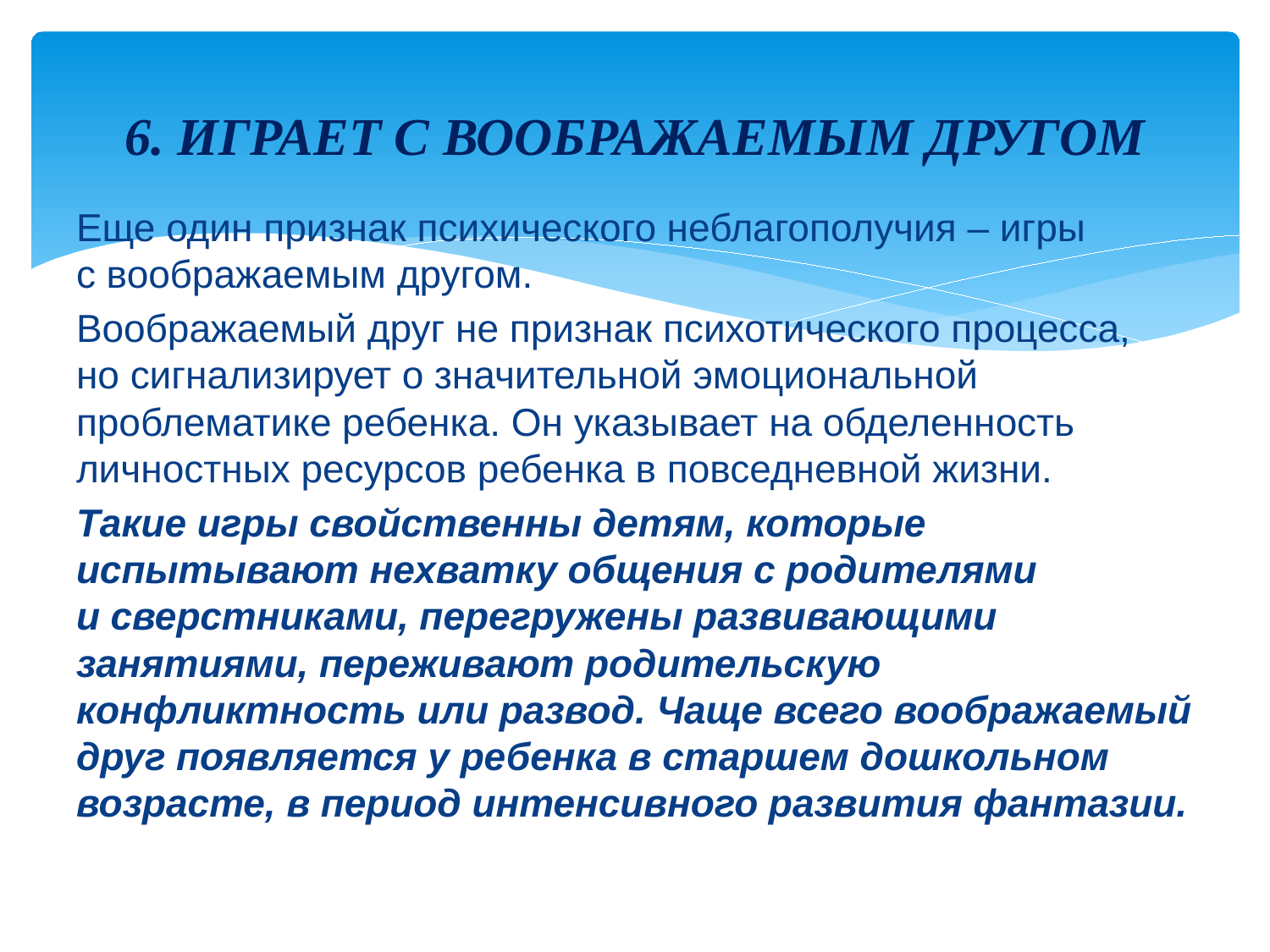

# 6. ИГРАЕТ С ВООБРАЖАЕМЫМ ДРУГОМ
Еще один признак психического неблагополучия – игры с воображаемым другом.
Воображаемый друг не признак психотического процесса, но сигнализирует о значительной эмоциональной проблематике ребенка. Он указывает на обделенность личностных ресурсов ребенка в повседневной жизни.
Такие игры свойственны детям, которые испытывают нехватку общения с родителями и сверстниками, перегружены развивающими занятиями, переживают родительскую конфликтность или развод. Чаще всего воображаемый друг появляется у ребенка в старшем дошкольном возрасте, в период интенсивного развития фантазии.